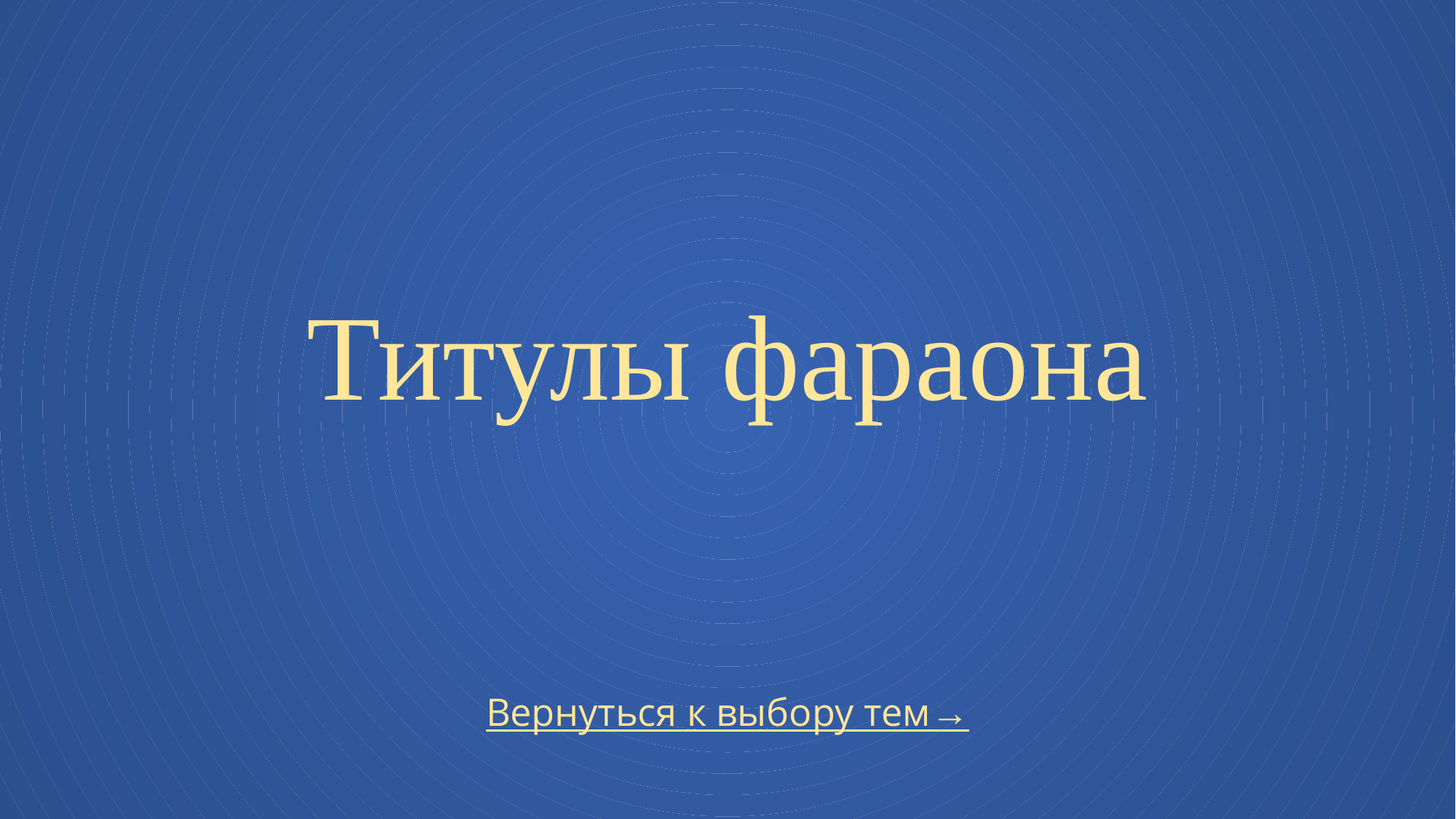

# Титулы фараона
Вернуться к выбору тем→